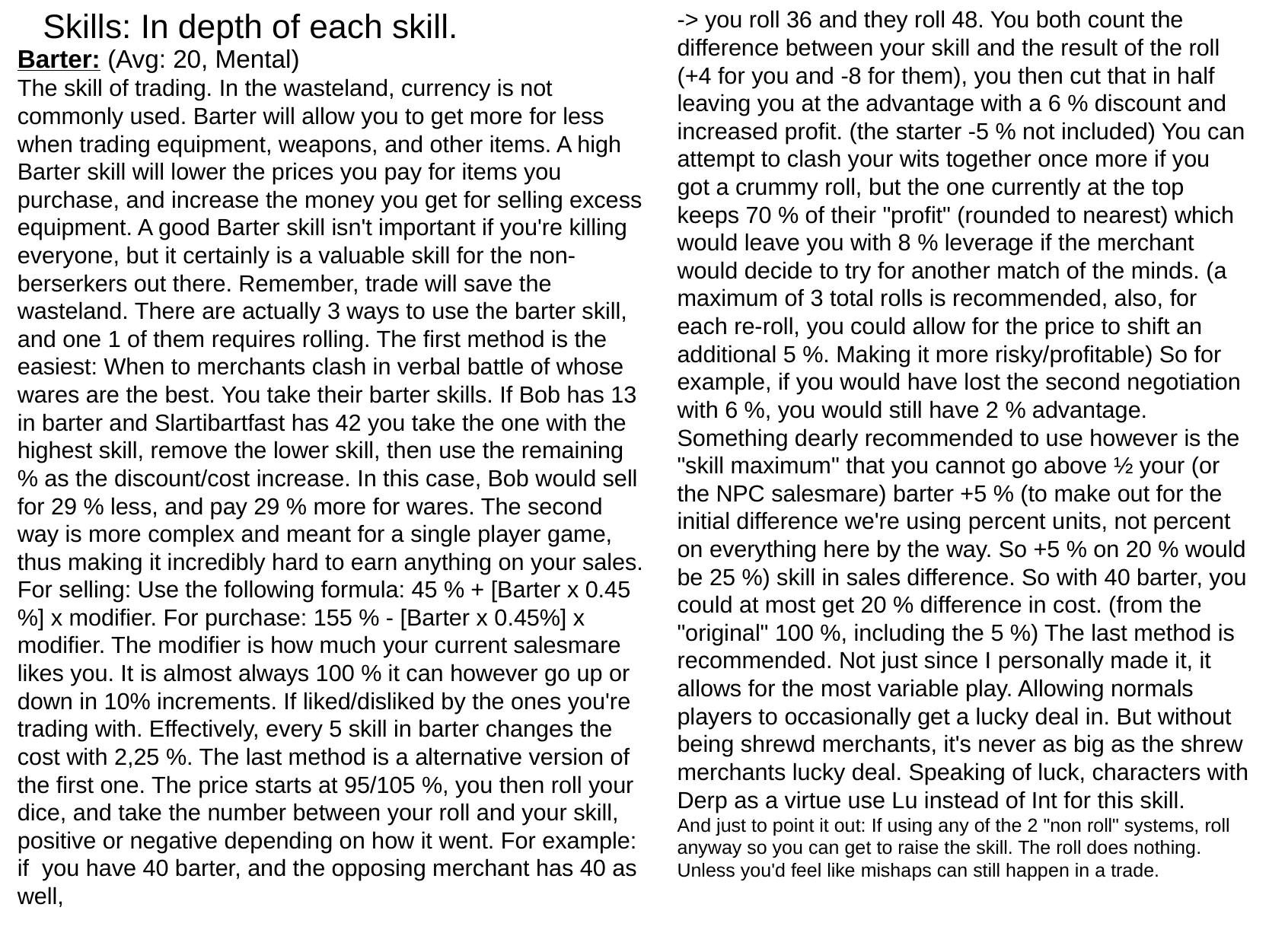

# Skills: In depth of each skill.
-> you roll 36 and they roll 48. You both count the difference between your skill and the result of the roll (+4 for you and -8 for them), you then cut that in half leaving you at the advantage with a 6 % discount and increased profit. (the starter -5 % not included) You can attempt to clash your wits together once more if you got a crummy roll, but the one currently at the top keeps 70 % of their "profit" (rounded to nearest) which would leave you with 8 % leverage if the merchant would decide to try for another match of the minds. (a maximum of 3 total rolls is recommended, also, for each re-roll, you could allow for the price to shift an additional 5 %. Making it more risky/profitable) So for example, if you would have lost the second negotiation with 6 %, you would still have 2 % advantage. Something dearly recommended to use however is the "skill maximum" that you cannot go above ½ your (or the NPC salesmare) barter +5 % (to make out for the initial difference we're using percent units, not percent on everything here by the way. So +5 % on 20 % would be 25 %) skill in sales difference. So with 40 barter, you could at most get 20 % difference in cost. (from the "original" 100 %, including the 5 %) The last method is recommended. Not just since I personally made it, it allows for the most variable play. Allowing normals players to occasionally get a lucky deal in. But without being shrewd merchants, it's never as big as the shrew merchants lucky deal. Speaking of luck, characters with Derp as a virtue use Lu instead of Int for this skill.
And just to point it out: If using any of the 2 "non roll" systems, roll anyway so you can get to raise the skill. The roll does nothing. Unless you'd feel like mishaps can still happen in a trade.

Barter: (Avg: 20, Mental)
The skill of trading. In the wasteland, currency is not commonly used. Barter will allow you to get more for less when trading equipment, weapons, and other items. A high Barter skill will lower the prices you pay for items you purchase, and increase the money you get for selling excess equipment. A good Barter skill isn't important if you're killing everyone, but it certainly is a valuable skill for the non-berserkers out there. Remember, trade will save the wasteland. There are actually 3 ways to use the barter skill, and one 1 of them requires rolling. The first method is the easiest: When to merchants clash in verbal battle of whose wares are the best. You take their barter skills. If Bob has 13 in barter and Slartibartfast has 42 you take the one with the highest skill, remove the lower skill, then use the remaining % as the discount/cost increase. In this case, Bob would sell for 29 % less, and pay 29 % more for wares. The second way is more complex and meant for a single player game, thus making it incredibly hard to earn anything on your sales. For selling: Use the following formula: 45 % + [Barter x 0.45 %] x modifier. For purchase: 155 % - [Barter x 0.45%] x modifier. The modifier is how much your current salesmare likes you. It is almost always 100 % it can however go up or down in 10% increments. If liked/disliked by the ones you're trading with. Effectively, every 5 skill in barter changes the cost with 2,25 %. The last method is a alternative version of the first one. The price starts at 95/105 %, you then roll your dice, and take the number between your roll and your skill, positive or negative depending on how it went. For example: if  you have 40 barter, and the opposing merchant has 40 as well,